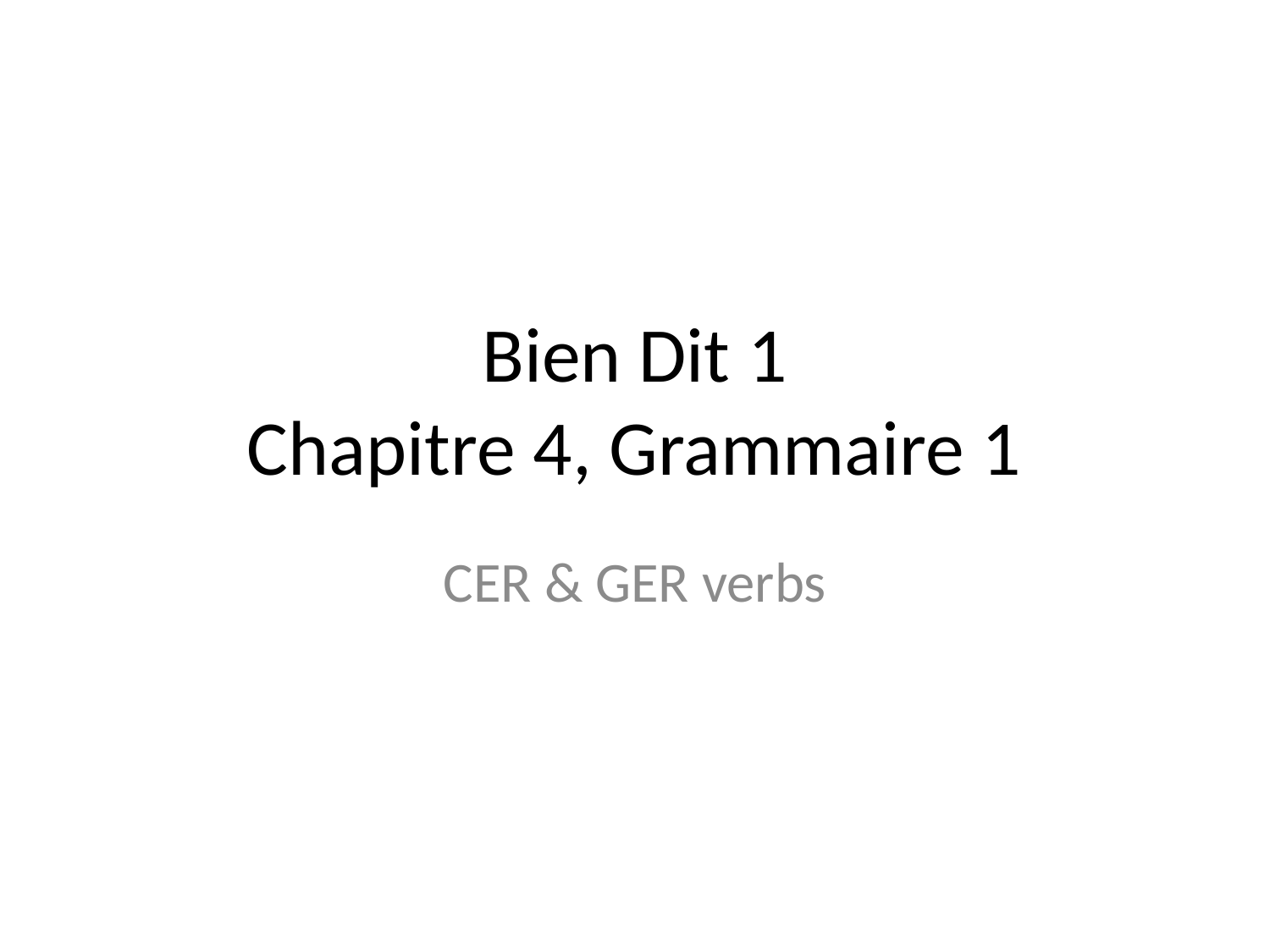

# Bien Dit 1 Chapitre 4, Grammaire 1
CER & GER verbs